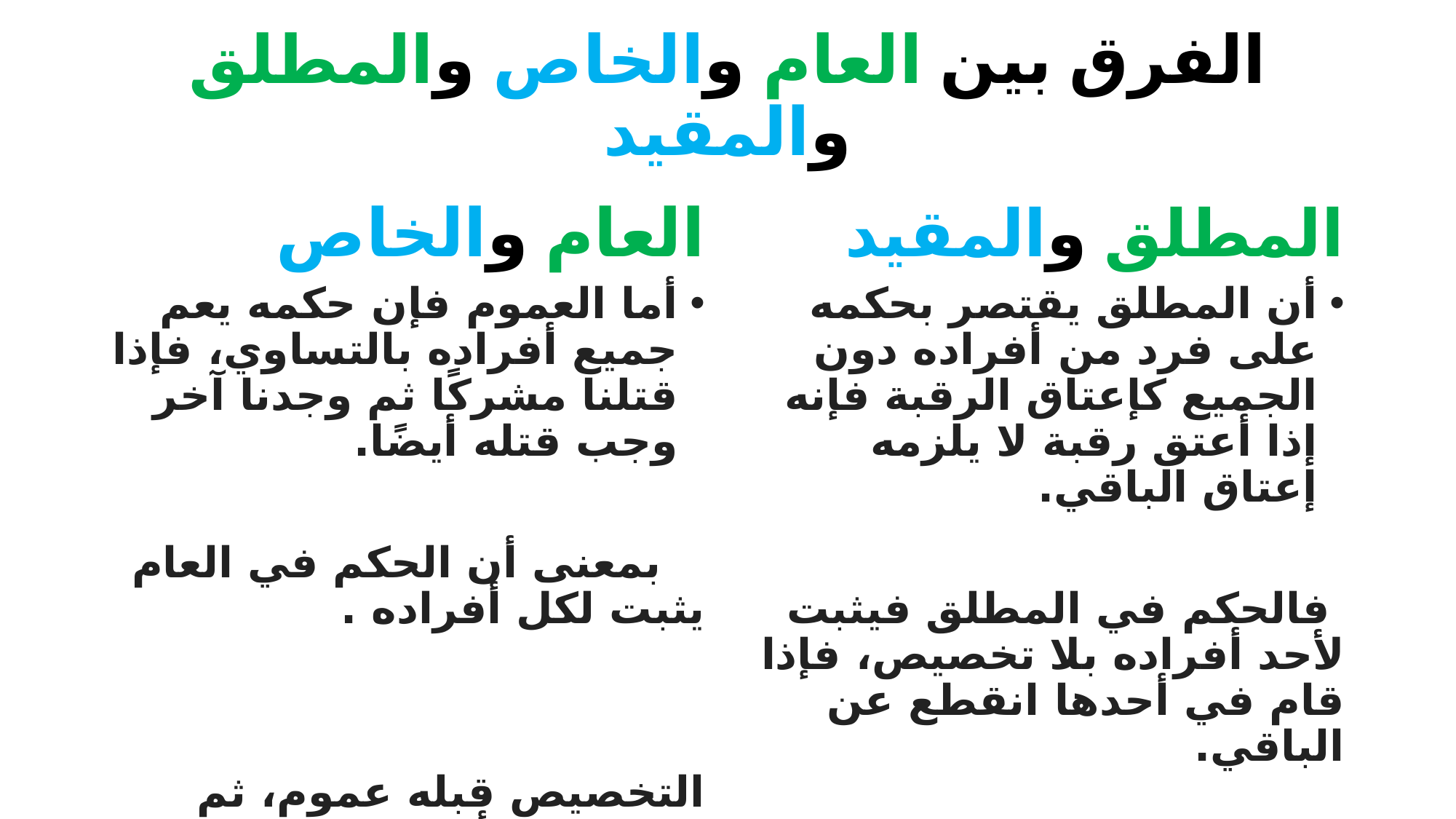

# الفرق بين العام والخاص والمطلق والمقيد
العام والخاص
المطلق والمقيد
أما العموم فإن حكمه يعم جميع أفراده بالتساوي، فإذا قتلنا مشركًا ثم وجدنا آخر وجب قتله أيضًا.

   بمعنى أن الحكم في العام يثبت لكل أفراده .

التخصيص قبله عموم، ثم خرج بعض أفراده .
أن المطلق يقتصر بحكمه على فرد من أفراده دون الجميع كإعتاق الرقبة فإنه إذا أعتق رقبة لا يلزمه إعتاق الباقي.

 فالحكم في المطلق فيثبت لأحد أفراده بلا تخصيص، فإذا قام في أحدها انقطع عن الباقي.

والمطلق المراد به بعض أفراد العام من أول الأمر.